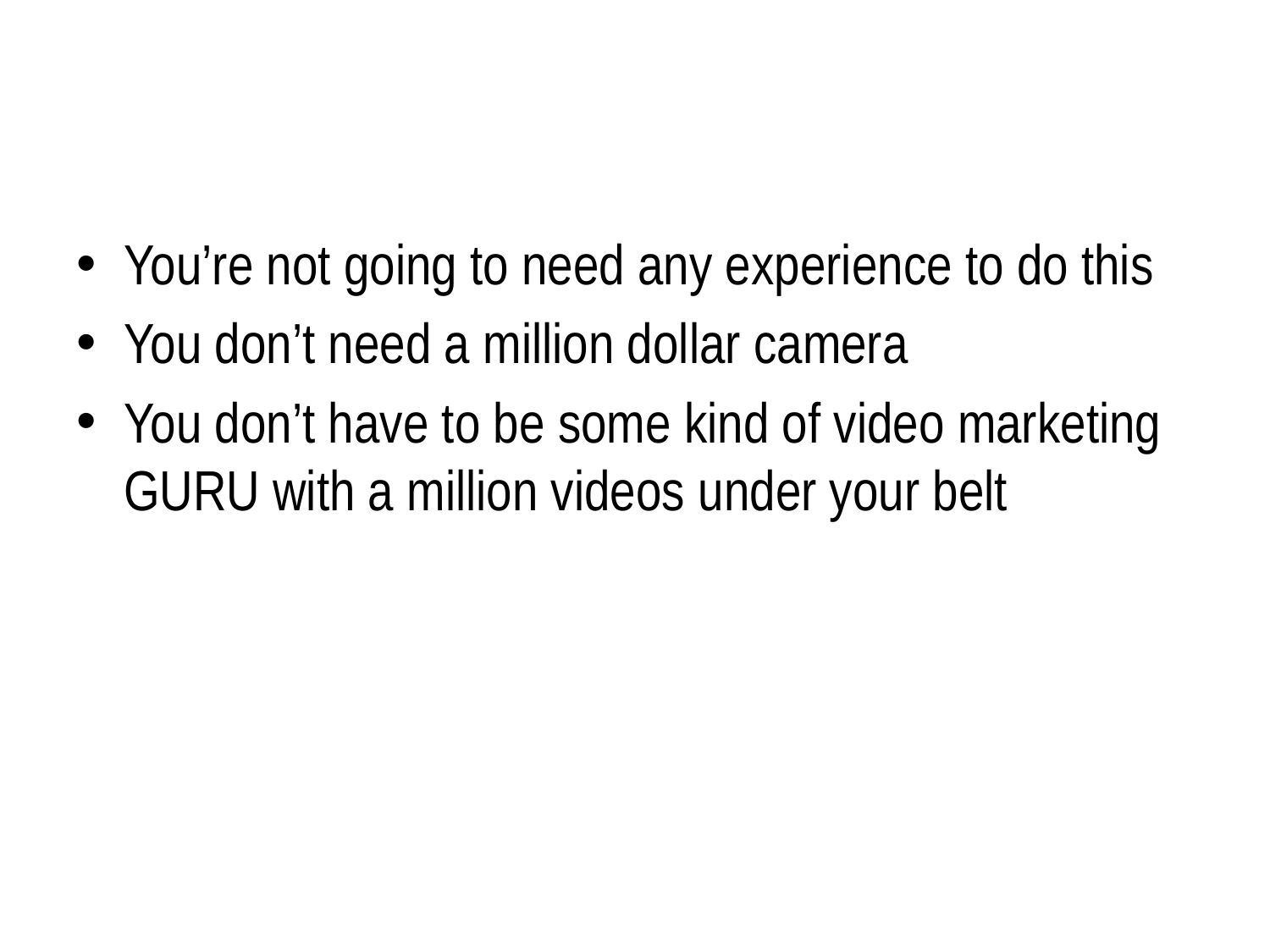

You’re not going to need any experience to do this
You don’t need a million dollar camera
You don’t have to be some kind of video marketing GURU with a million videos under your belt